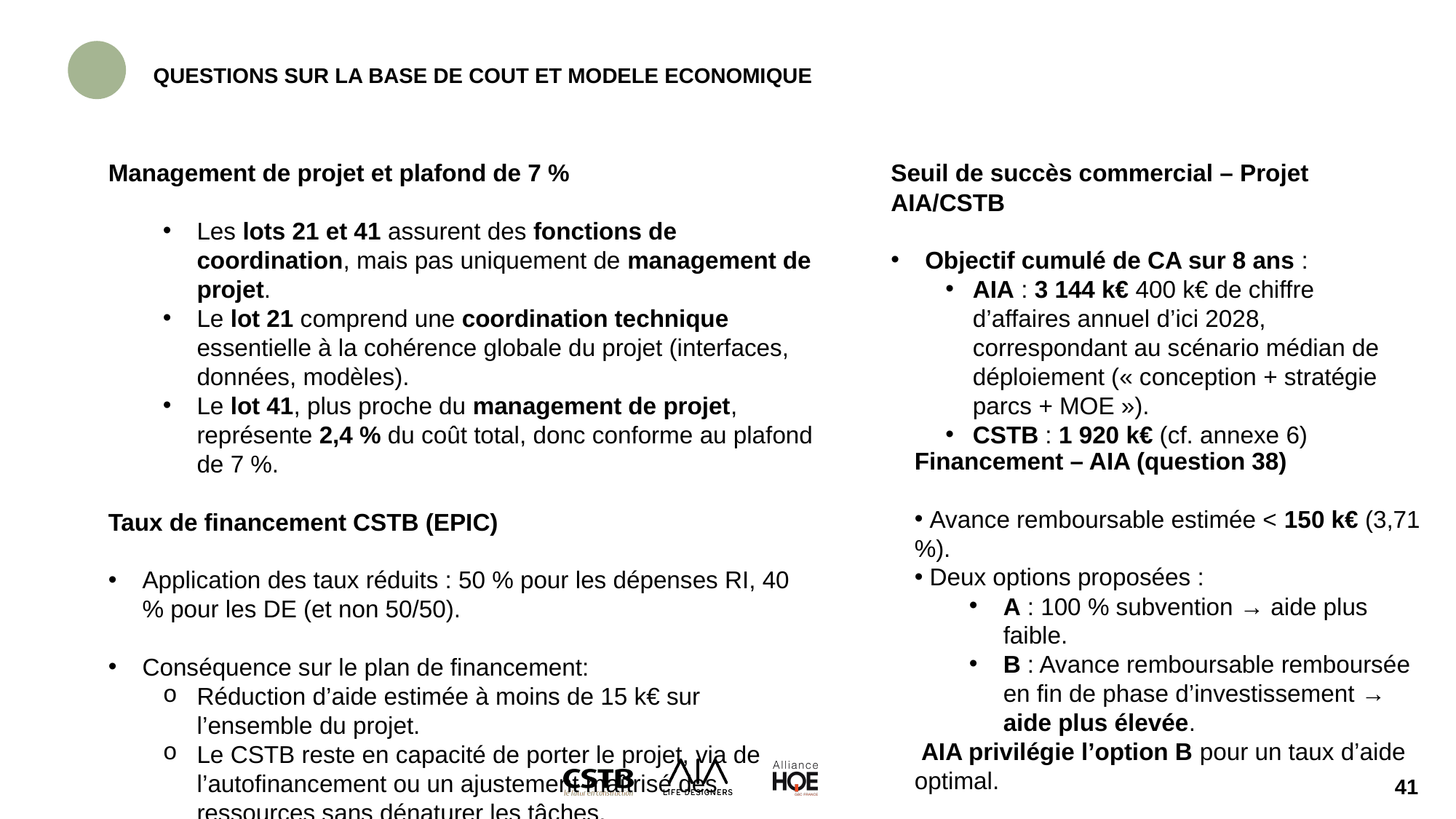

QUESTIONS SUR LA BASE DE COUT ET MODELE ECONOMIQUE
Management de projet et plafond de 7 %

Les lots 21 et 41 assurent des fonctions de coordination, mais pas uniquement de management de projet.
Le lot 21 comprend une coordination technique essentielle à la cohérence globale du projet (interfaces, données, modèles).
Le lot 41, plus proche du management de projet, représente 2,4 % du coût total, donc conforme au plafond de 7 %.

Taux de financement CSTB (EPIC)

Application des taux réduits : 50 % pour les dépenses RI, 40 % pour les DE (et non 50/50).

Conséquence sur le plan de financement:
Réduction d’aide estimée à moins de 15 k€ sur l’ensemble du projet.
Le CSTB reste en capacité de porter le projet, via de l’autofinancement ou un ajustement maîtrisé des ressources sans dénaturer les tâches.
Seuil de succès commercial – Projet AIA/CSTB

Objectif cumulé de CA sur 8 ans :
AIA : 3 144 k€ 400 k€ de chiffre d’affaires annuel d’ici 2028, correspondant au scénario médian de déploiement (« conception + stratégie parcs + MOE »).
CSTB : 1 920 k€ (cf. annexe 6)
Financement – AIA (question 38)

 Avance remboursable estimée < 150 k€ (3,71 %).
 Deux options proposées :
A : 100 % subvention → aide plus faible.
B : Avance remboursable remboursée en fin de phase d’investissement → aide plus élevée.
 AIA privilégie l’option B pour un taux d’aide optimal.